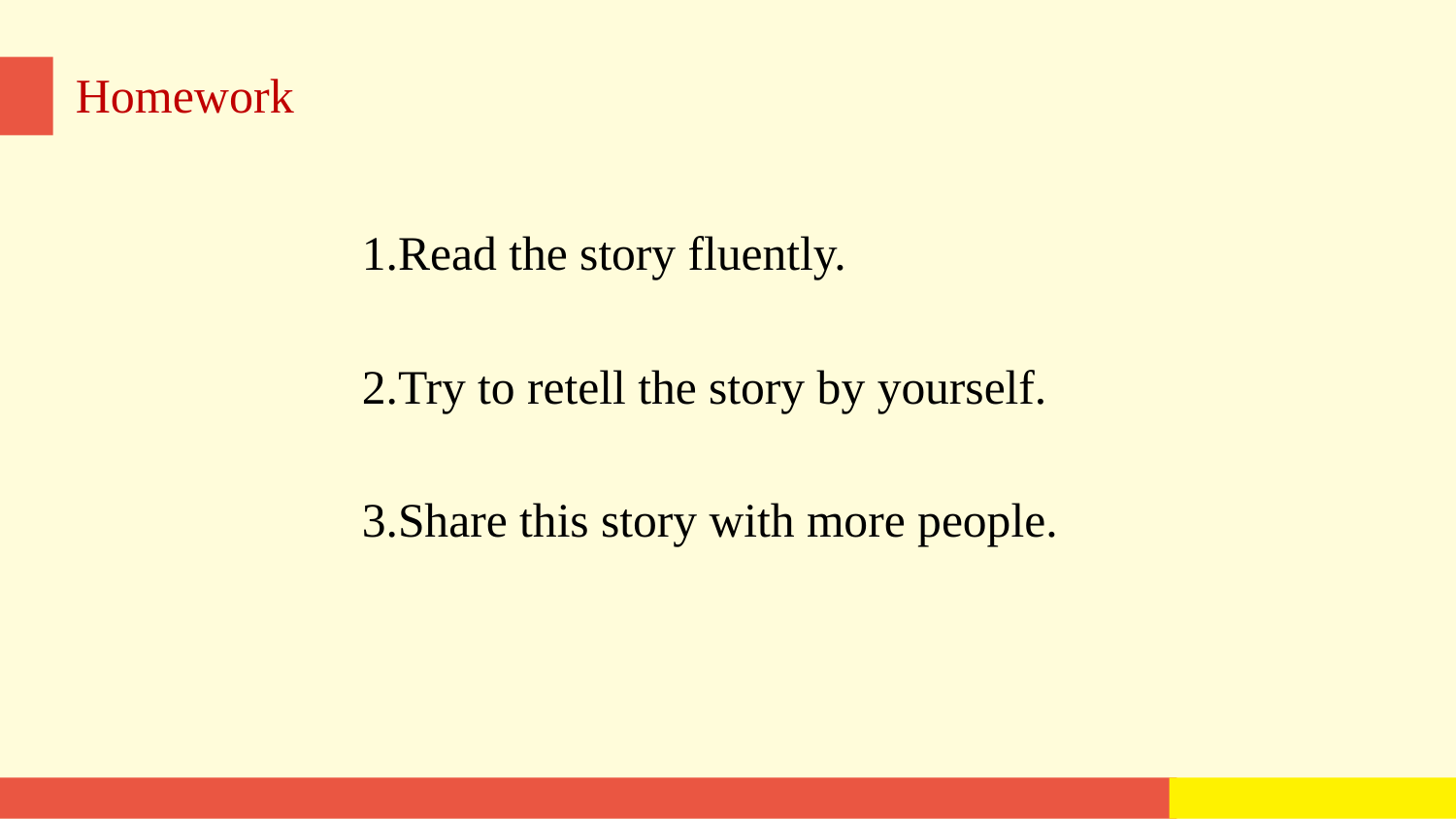

Homework
1.Read the story fluently.

2.Try to retell the story by yourself.

3.Share this story with more people.